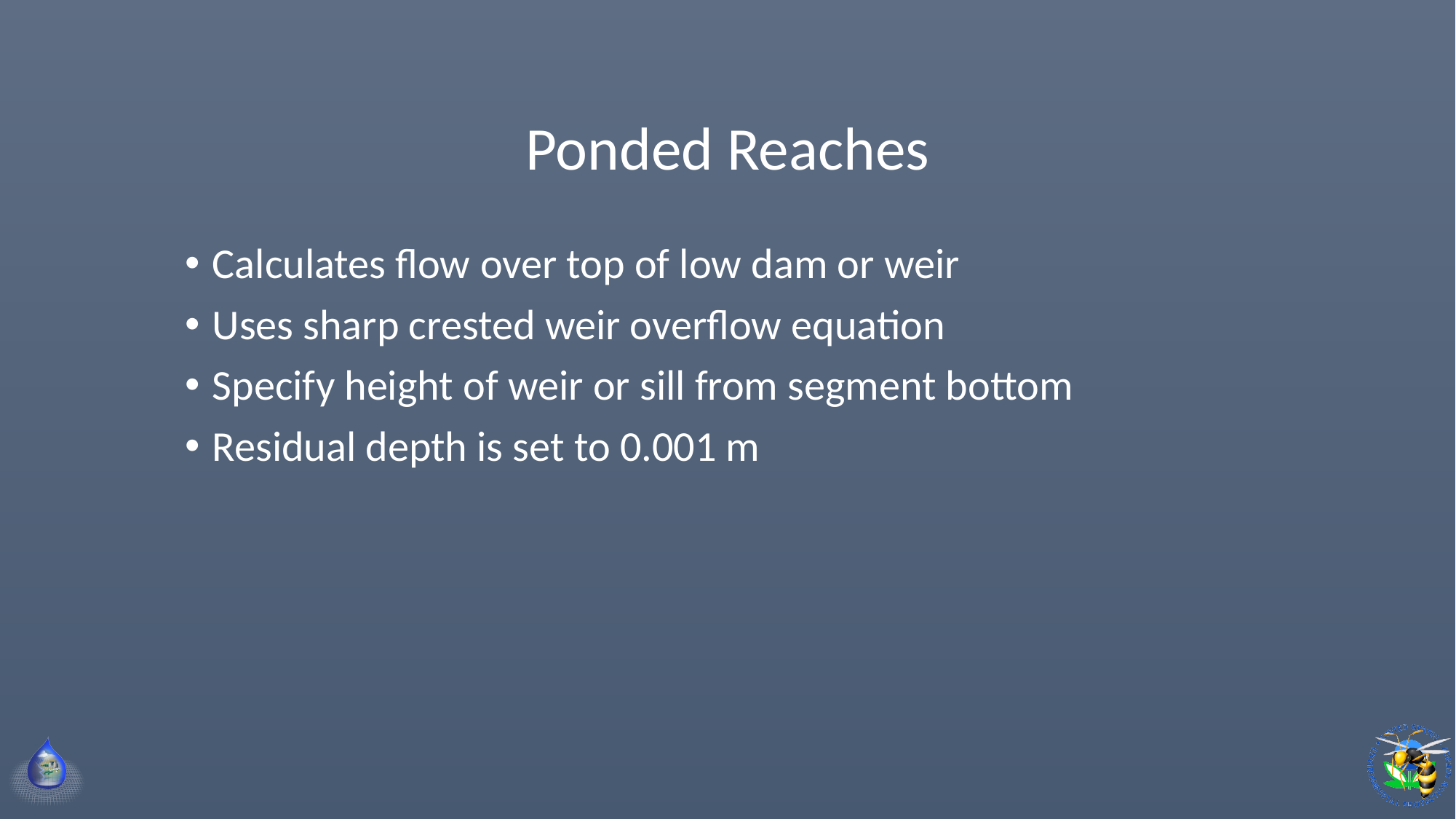

# Ponded Reaches
Calculates flow over top of low dam or weir
Uses sharp crested weir overflow equation
Specify height of weir or sill from segment bottom
Residual depth is set to 0.001 m